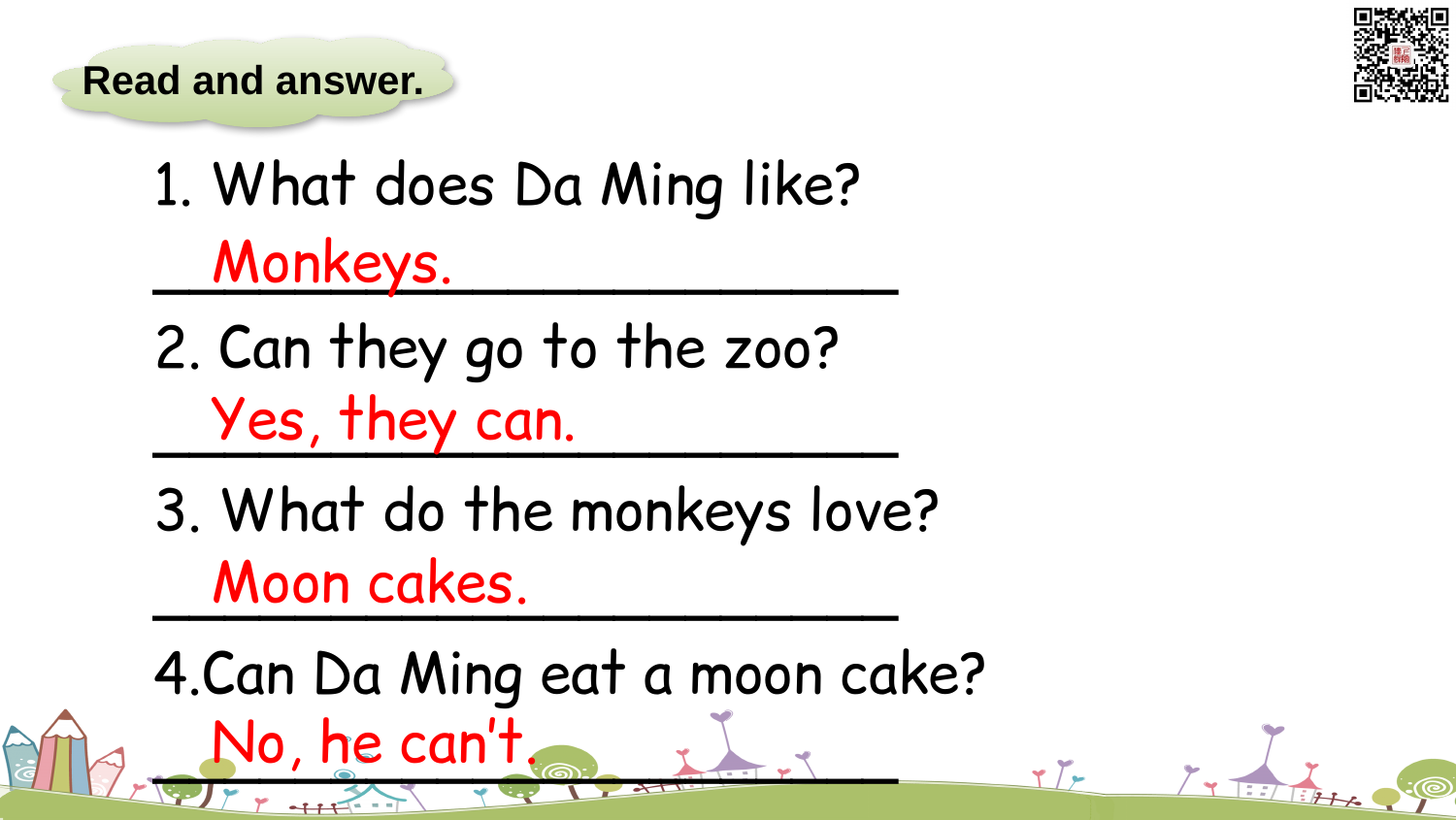

Read and answer.
1. What does Da Ming like? _____________________
2. Can they go to the zoo?  _____________________
3. What do the monkeys love?
_____________________
4.Can Da Ming eat a moon cake?
_____________________
Monkeys.
Yes, they can.
Moon cakes.
No, he can’t.